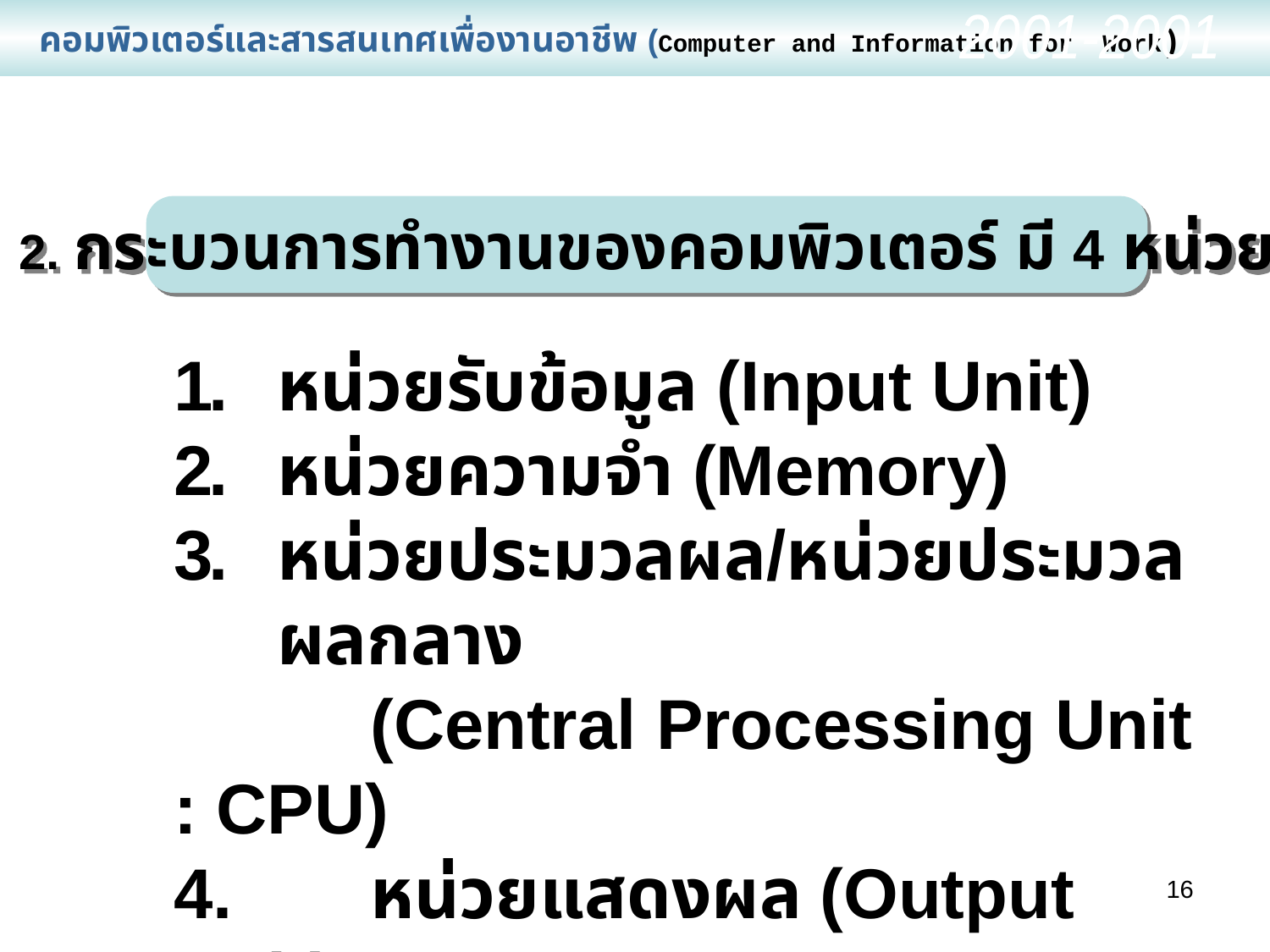

คอมพิวเตอร์และสารสนเทศเพื่องานอาชีพ (Computer and Information for  Work)
2001-2001
2. กระบวนการทำงานของคอมพิวเตอร์ มี 4 หน่วย
หน่วยรับข้อมูล (Input Unit)
หน่วยความจำ (Memory)
หน่วยประมวลผล/หน่วยประมวลผลกลาง
          (Central Processing Unit : CPU)
4.       หน่วยแสดงผล (Output Unit)

16